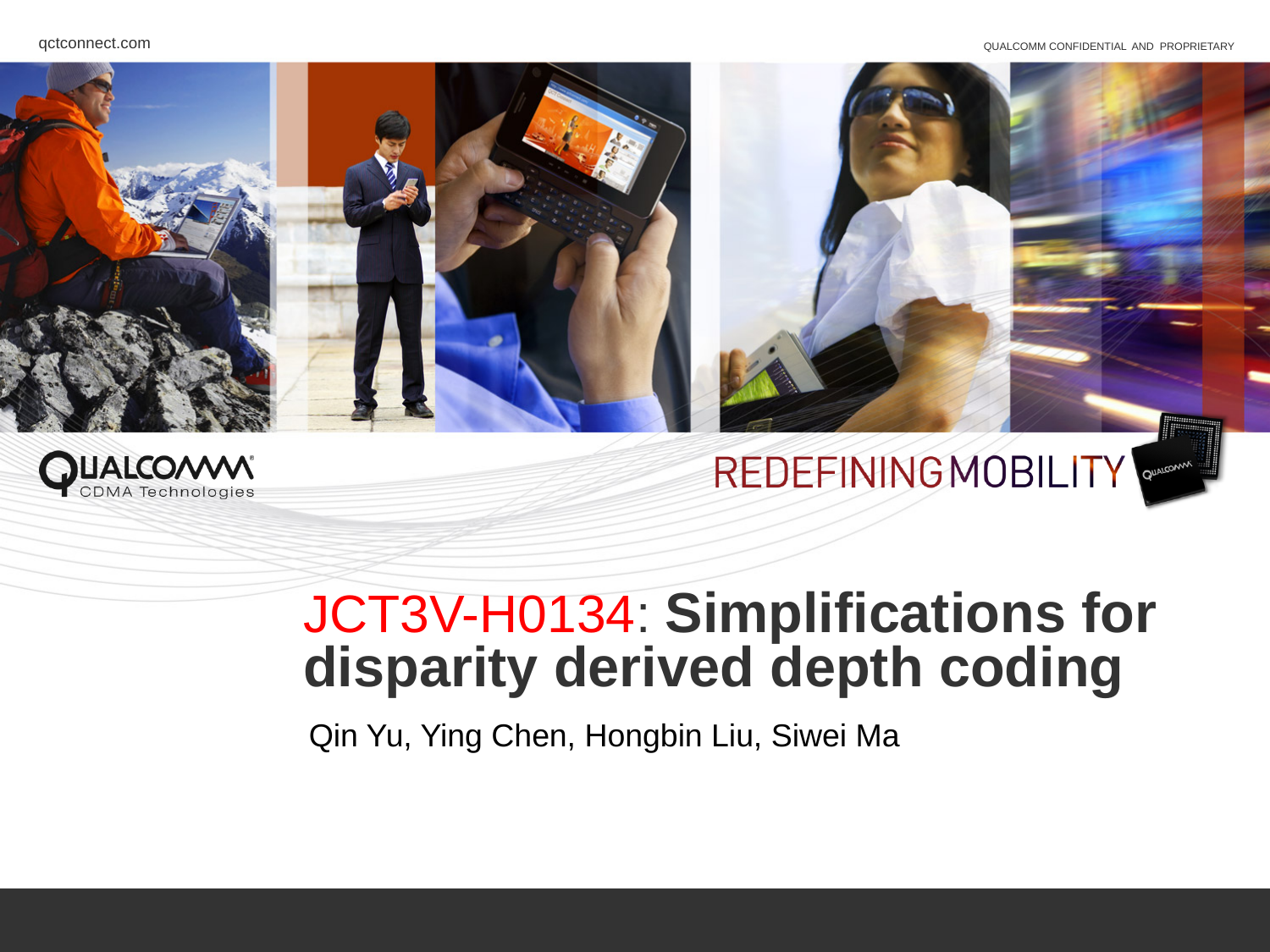

# JCT3V-H0134: Simplifications for disparity derived depth coding
Qin Yu, Ying Chen, Hongbin Liu, Siwei Ma